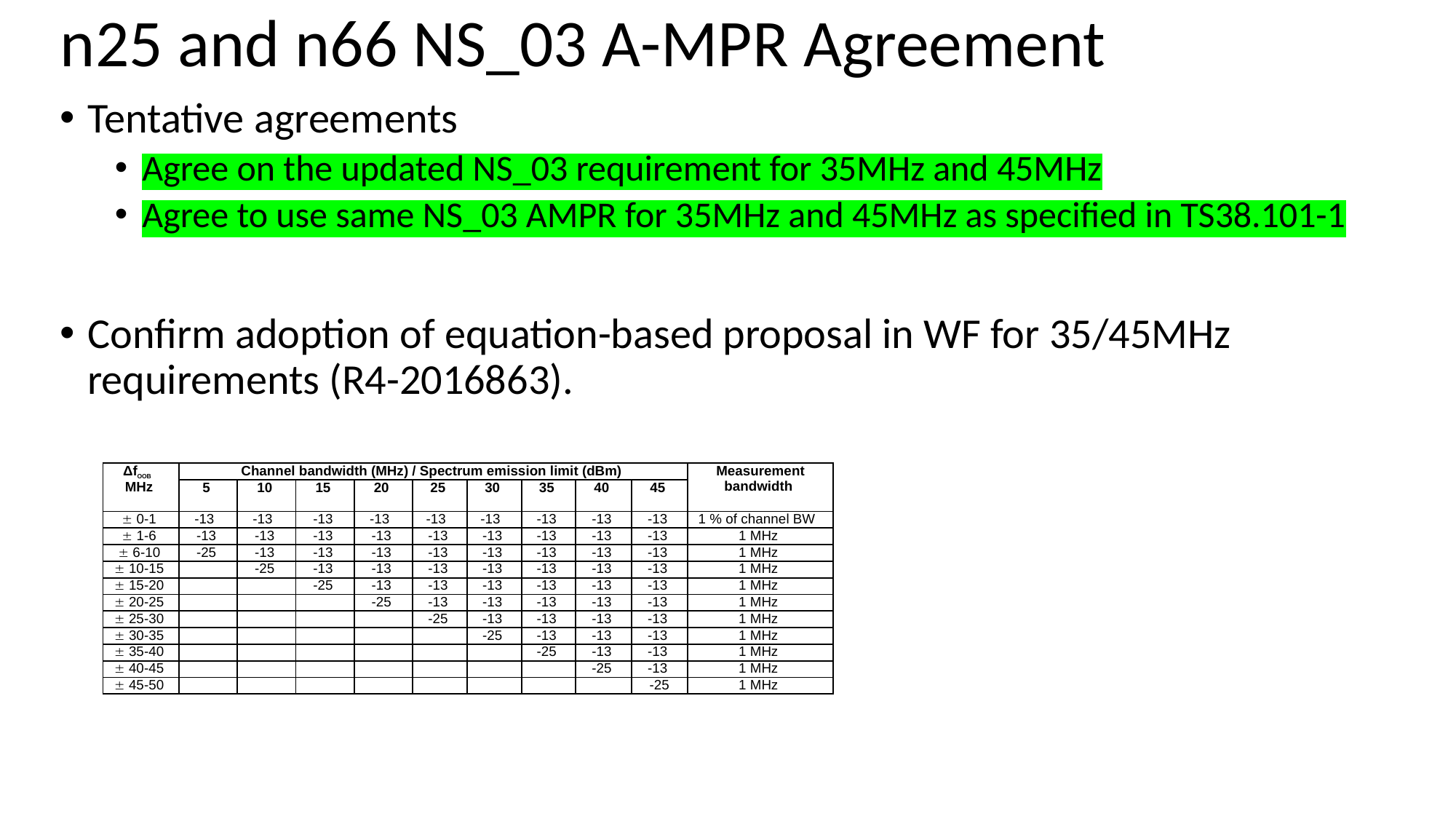

# n25 and n66 NS_03 A-MPR Agreement
Tentative agreements
Agree on the updated NS_03 requirement for 35MHz and 45MHz
Agree to use same NS_03 AMPR for 35MHz and 45MHz as specified in TS38.101-1

Confirm adoption of equation-based proposal in WF for 35/45MHz requirements (R4-2016863).
| ΔfOOB   MHz | Channel bandwidth (MHz) / Spectrum emission limit (dBm) |  |  |  |  |  |  |  |  | Measurement bandwidth |
| --- | --- | --- | --- | --- | --- | --- | --- | --- | --- | --- |
|  | 5 | 10 | 15 | 20 | 25 | 30 | 35 | 40 | 45 |  |
| ± 0-1 | -13 | -13 | -13 | -13 | -13 | -13 | -13 | -13 | -13 | 1 % of channel BW |
| ± 1-6 | -13 | -13 | -13 | -13 | -13 | -13 | -13 | -13 | -13 | 1 MHz |
| ± 6-10 | -25 | -13 | -13 | -13 | -13 | -13 | -13 | -13 | -13 | 1 MHz |
| ± 10-15 |  | -25 | -13 | -13 | -13 | -13 | -13 | -13 | -13 | 1 MHz |
| ± 15-20 |  |  | -25 | -13 | -13 | -13 | -13 | -13 | -13 | 1 MHz |
| ± 20-25 |  |  |  | -25 | -13 | -13 | -13 | -13 | -13 | 1 MHz |
| ± 25-30 |  |  |  |  | -25 | -13 | -13 | -13 | -13 | 1 MHz |
| ± 30-35 |  |  |  |  |  | -25 | -13 | -13 | -13 | 1 MHz |
| ± 35-40 |  |  |  |  |  |  | -25 | -13 | -13 | 1 MHz |
| ± 40-45 |  |  |  |  |  |  |  | -25 | -13 | 1 MHz |
| ± 45-50 |  |  |  |  |  |  |  |  | -25 | 1 MHz |